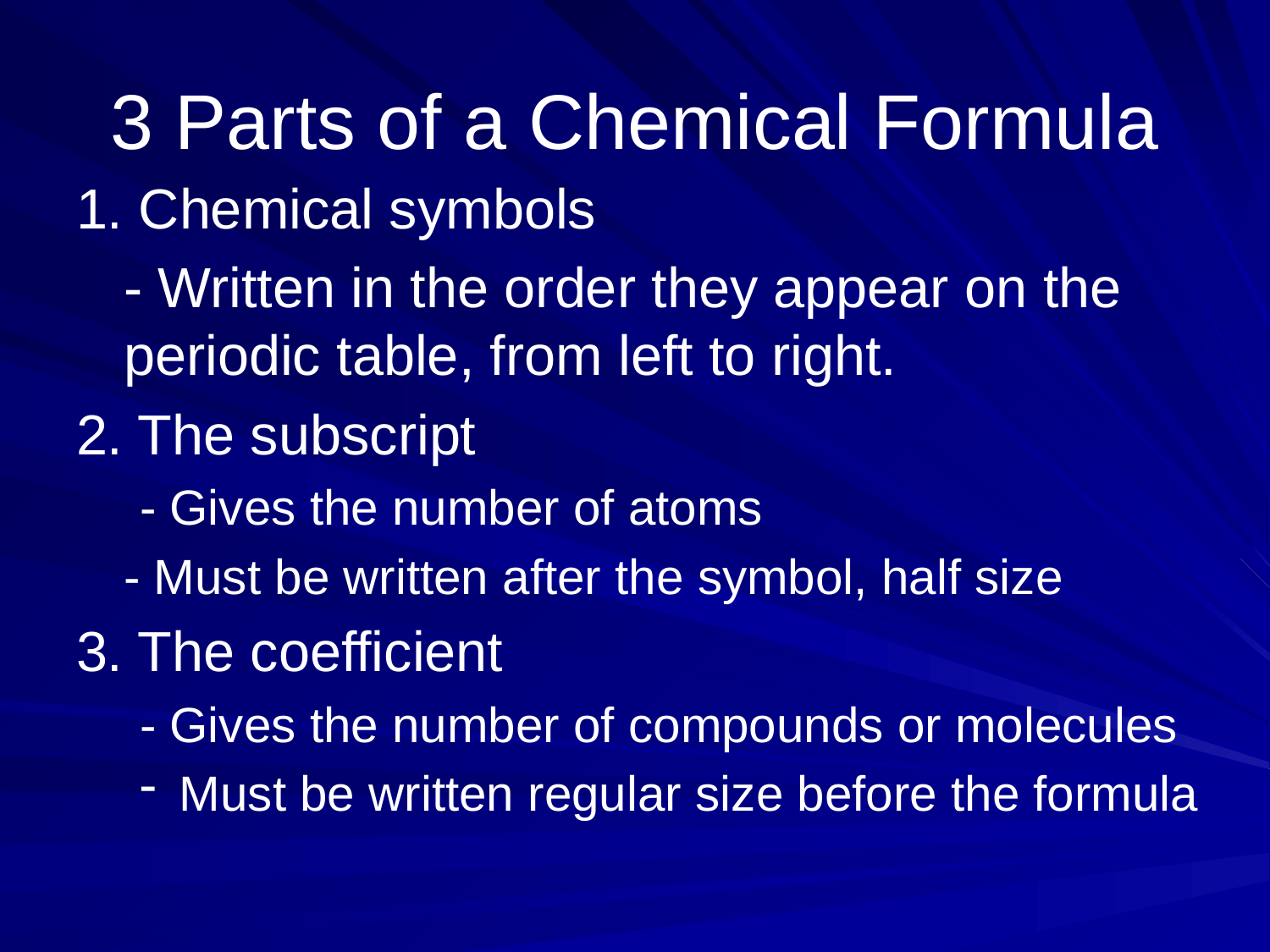

# 3 Parts of a Chemical Formula
1. Chemical symbols
	- Written in the order they appear on the periodic table, from left to right.
2. The subscript
- Gives the number of atoms
	- Must be written after the symbol, half size
3. The coefficient
- Gives the number of compounds or molecules
Must be written regular size before the formula